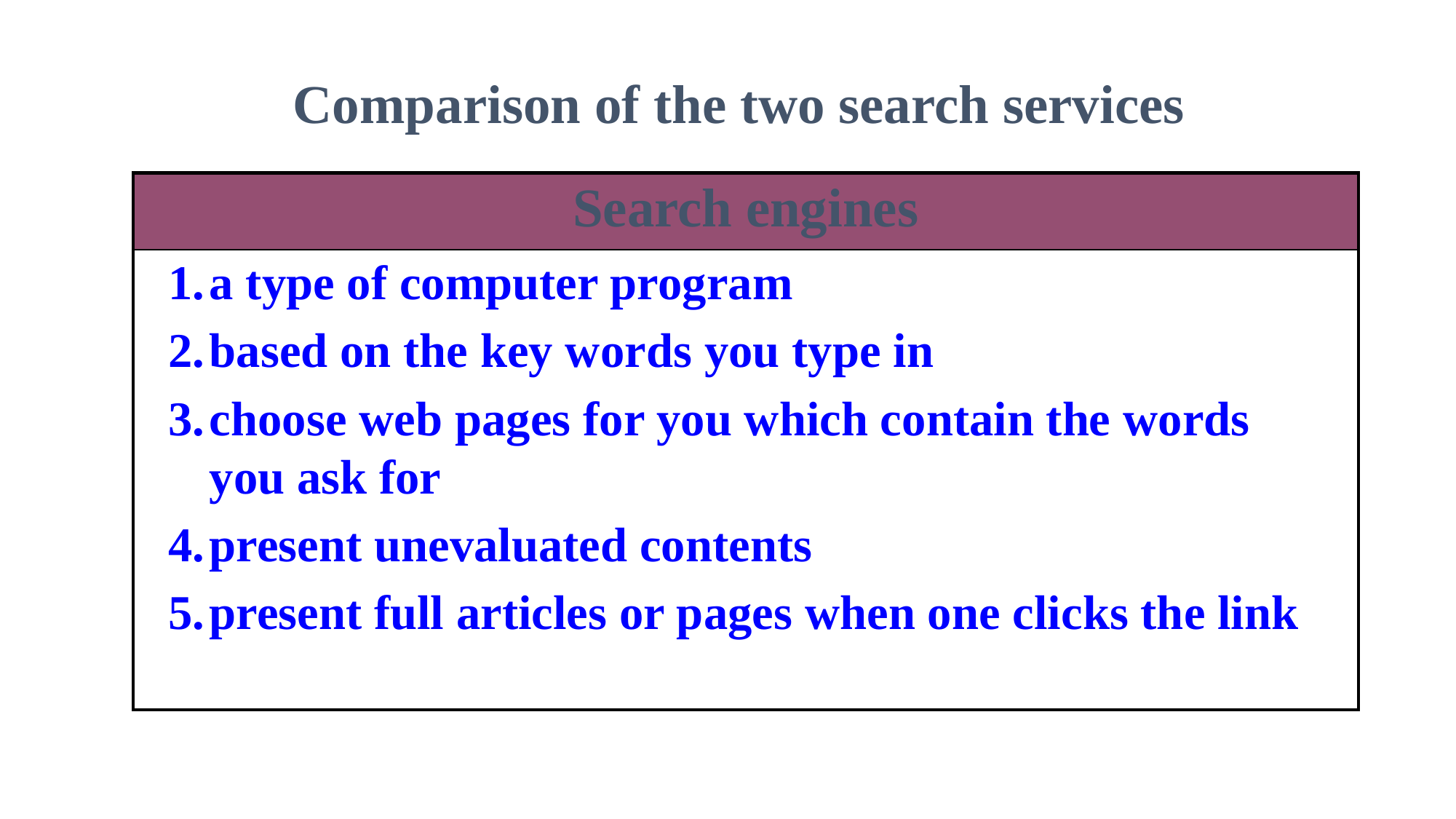

Comparison of the two search services
| Search engines |
| --- |
|  |
a type of computer program
based on the key words you type in
choose web pages for you which contain the words you ask for
present unevaluated contents
present full articles or pages when one clicks the link